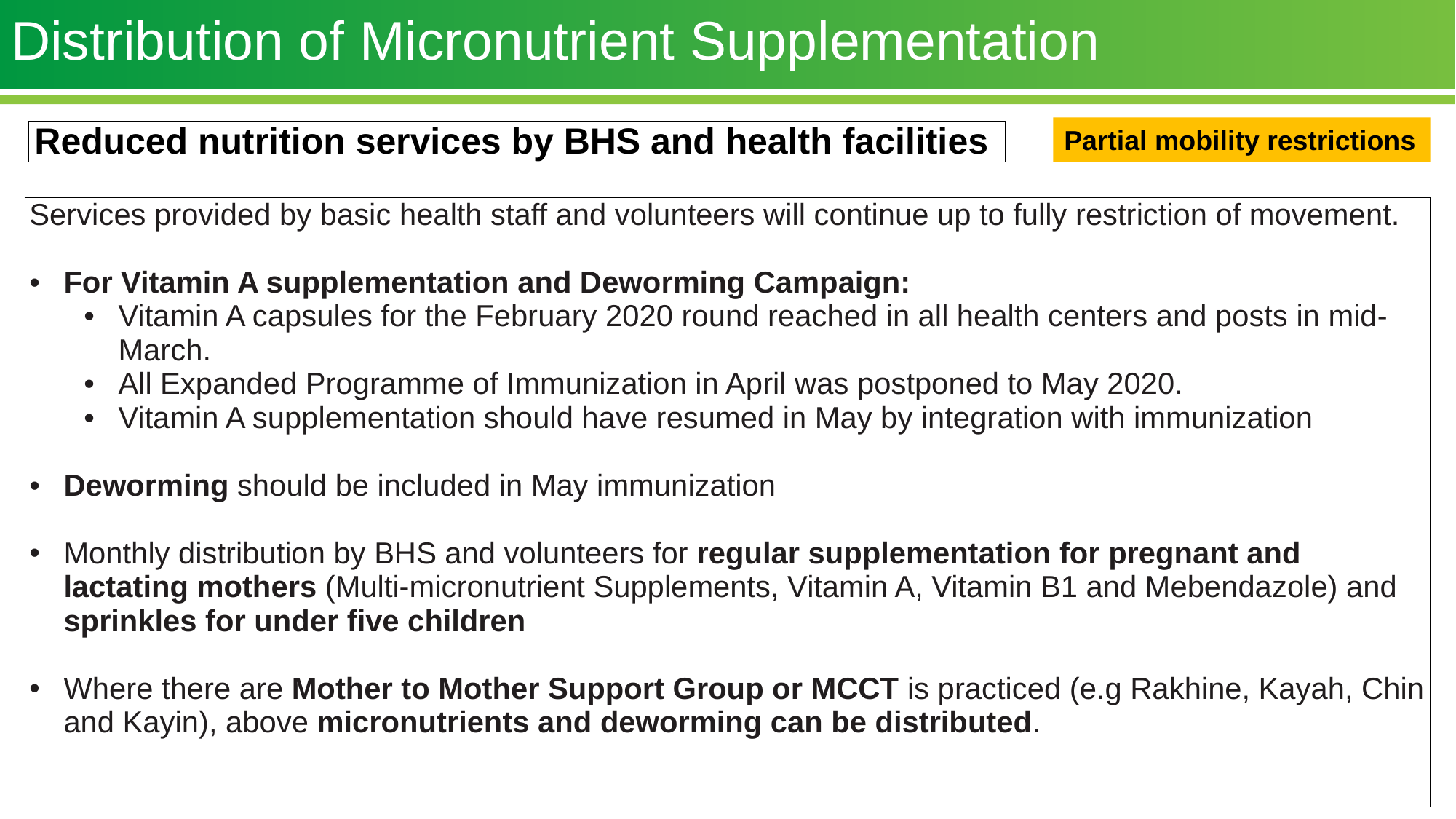

# Distribution of Micronutrient Supplementation
Partial mobility restrictions
| Reduced nutrition services by BHS and health facilities |
| --- |
| Services provided by basic health staff and volunteers will continue up to fully restriction of movement. For Vitamin A supplementation and Deworming Campaign: Vitamin A capsules for the February 2020 round reached in all health centers and posts in mid-March. All Expanded Programme of Immunization in April was postponed to May 2020. Vitamin A supplementation should have resumed in May by integration with immunization  Deworming should be included in May immunization  Monthly distribution by BHS and volunteers for regular supplementation for pregnant and lactating mothers (Multi-micronutrient Supplements, Vitamin A, Vitamin B1 and Mebendazole) and sprinkles for under five children Where there are Mother to Mother Support Group or MCCT is practiced (e.g Rakhine, Kayah, Chin and Kayin), above micronutrients and deworming can be distributed. |
| --- |